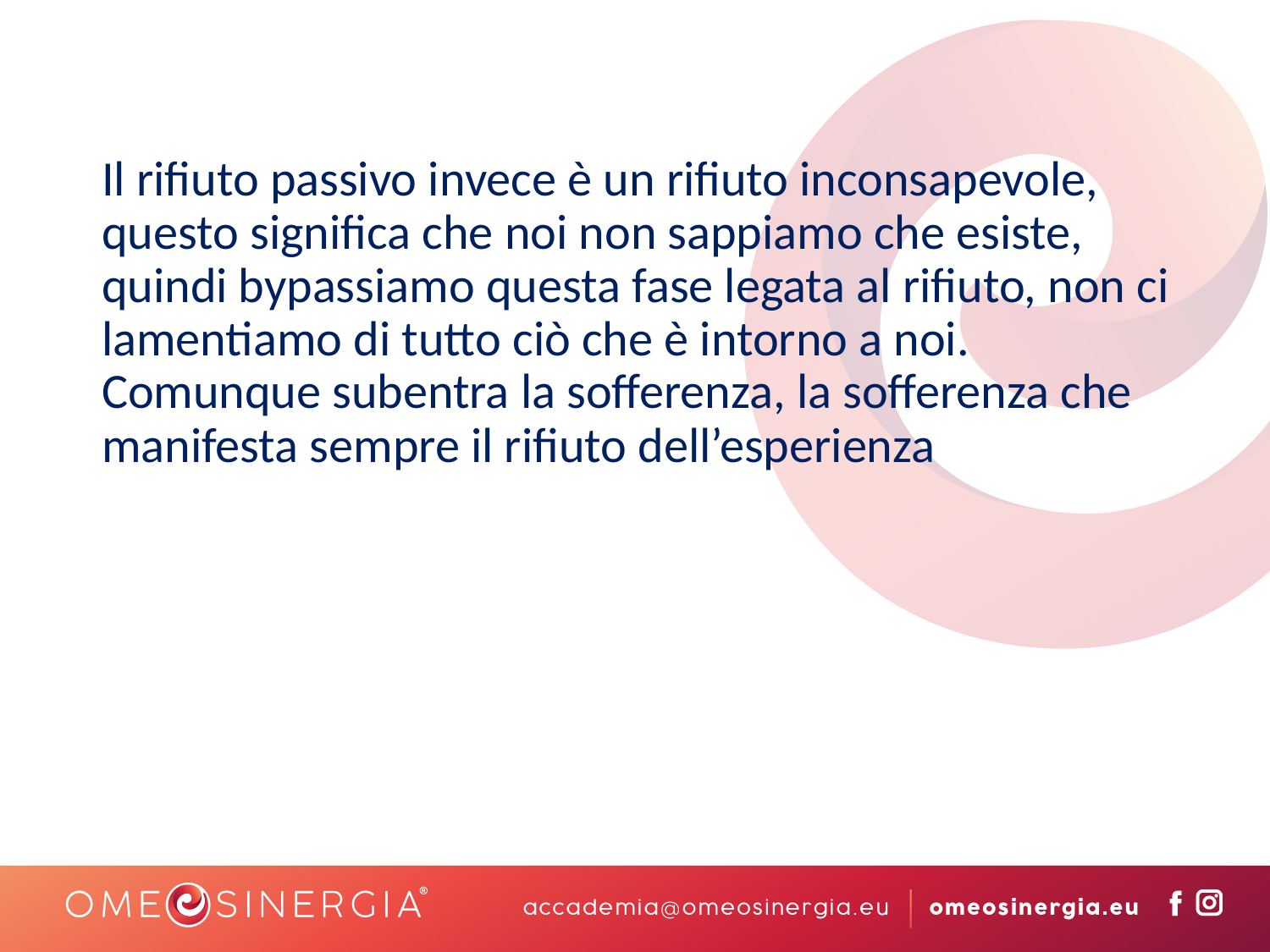

Il rifiuto passivo invece è un rifiuto inconsapevole, questo significa che noi non sappiamo che esiste, quindi bypassiamo questa fase legata al rifiuto, non ci lamentiamo di tutto ciò che è intorno a noi. Comunque subentra la sofferenza, la sofferenza che manifesta sempre il rifiuto dell’esperienza